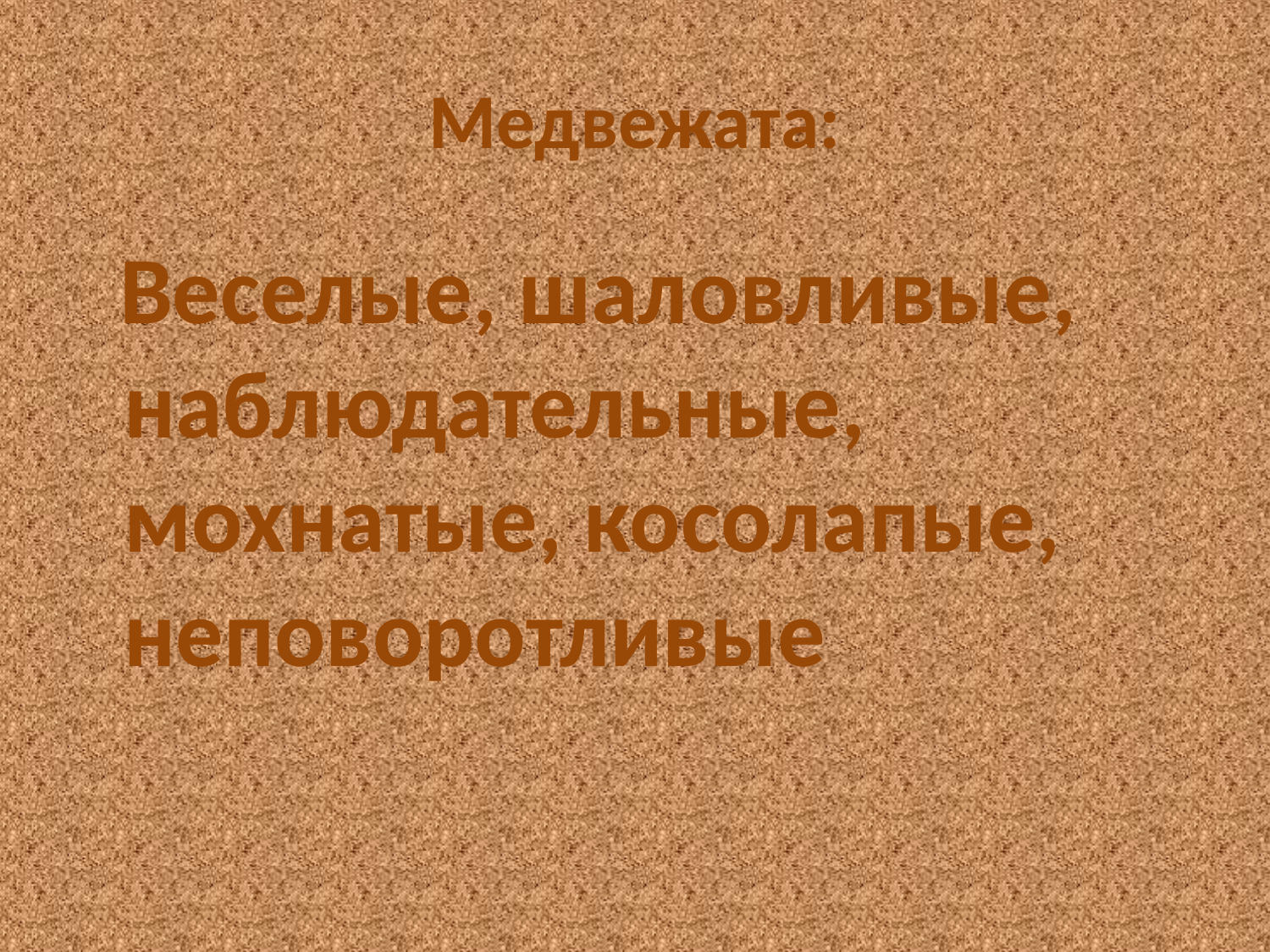

# Медвежата:
  Веселые, шаловливые, наблюдательные, мохнатые, косолапые, неповоротливые